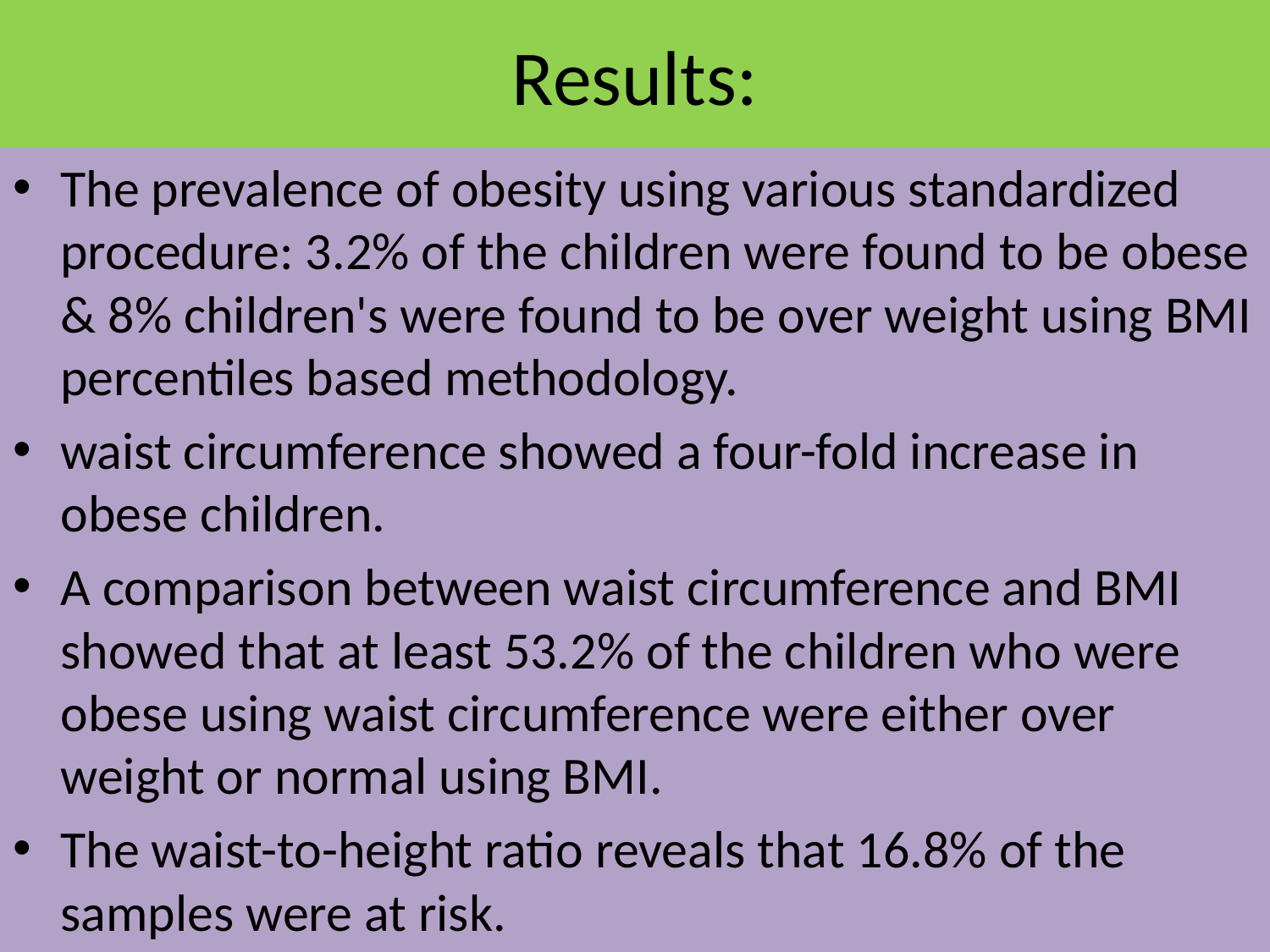

# Results:
The prevalence of obesity using various standardized procedure: 3.2% of the children were found to be obese & 8% children's were found to be over weight using BMI percentiles based methodology.
waist circumference showed a four-fold increase in obese children.
A comparison between waist circumference and BMI showed that at least 53.2% of the children who were obese using waist circumference were either over weight or normal using BMI.
The waist-to-height ratio reveals that 16.8% of the samples were at risk.